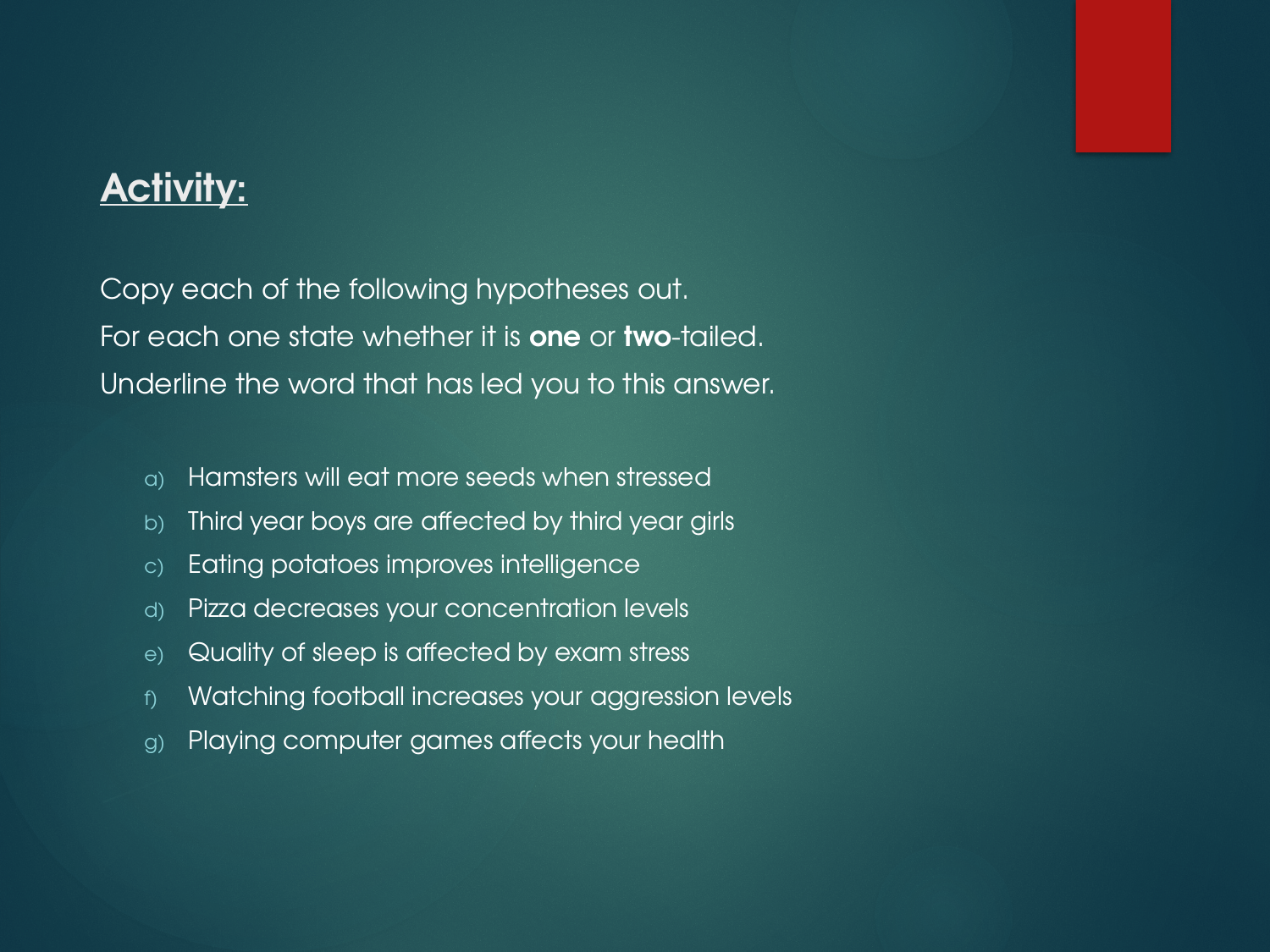

# Activity:
Copy each of the following hypotheses out.
For each one state whether it is one or two-tailed.
Underline the word that has led you to this answer.

Hamsters will eat more seeds when stressed
Third year boys are affected by third year girls
Eating potatoes improves intelligence
Pizza decreases your concentration levels
Quality of sleep is affected by exam stress
Watching football increases your aggression levels
Playing computer games affects your health